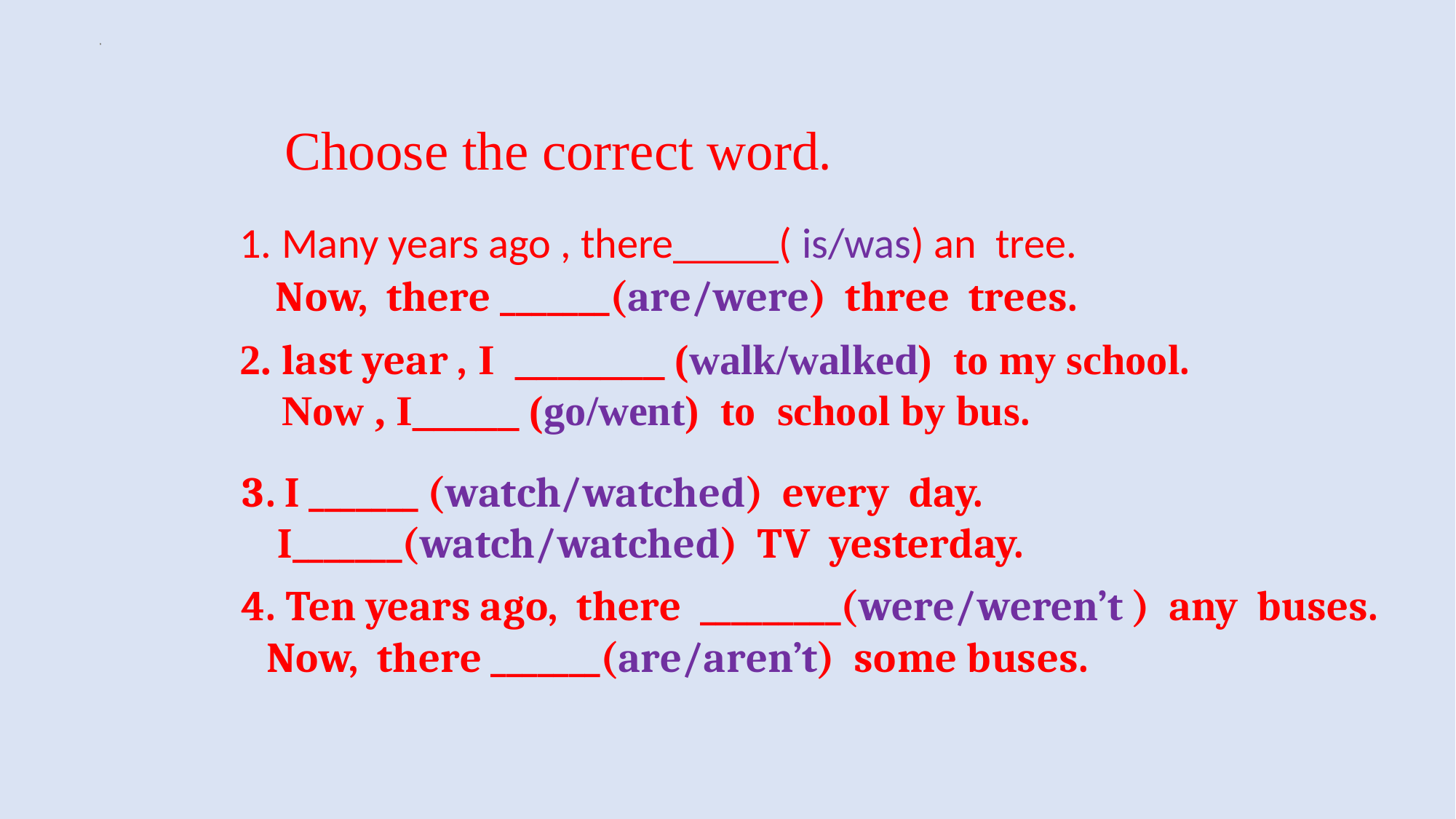

Choose the correct word.
1. Many years ago , there_____( is/was) an  tree.
  Now,  there _______(are/were)  three  trees.
2. last year , I  _______ (walk/walked)  to my school.
    Now , I_____ (go/went)  to  school by bus.

 3. I _______ (watch/watched)  every  day.
     I_______(watch/watched)  TV  yesterday.
 4. Ten years ago,  there  _________(were/weren’t )  any  buses.

 Now,  there _______(are/aren’t)  some buses.